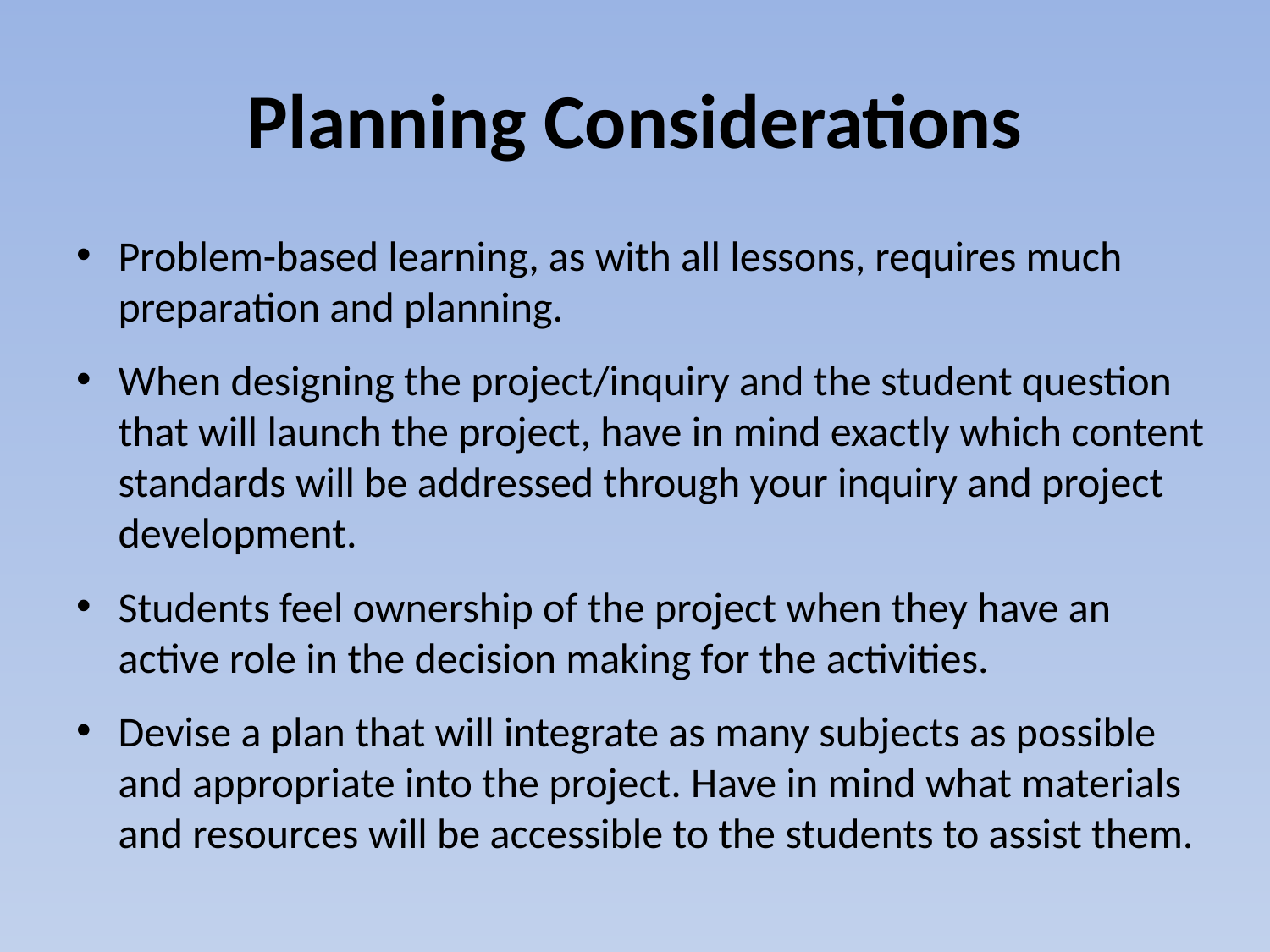

# Planning Considerations
Problem-based learning, as with all lessons, requires much preparation and planning.

When designing the project/inquiry and the student question that will launch the project, have in mind exactly which content standards will be addressed through your inquiry and project development.

Students feel ownership of the project when they have an active role in the decision making for the activities.

Devise a plan that will integrate as many subjects as possible and appropriate into the project. Have in mind what materials and resources will be accessible to the students to assist them.